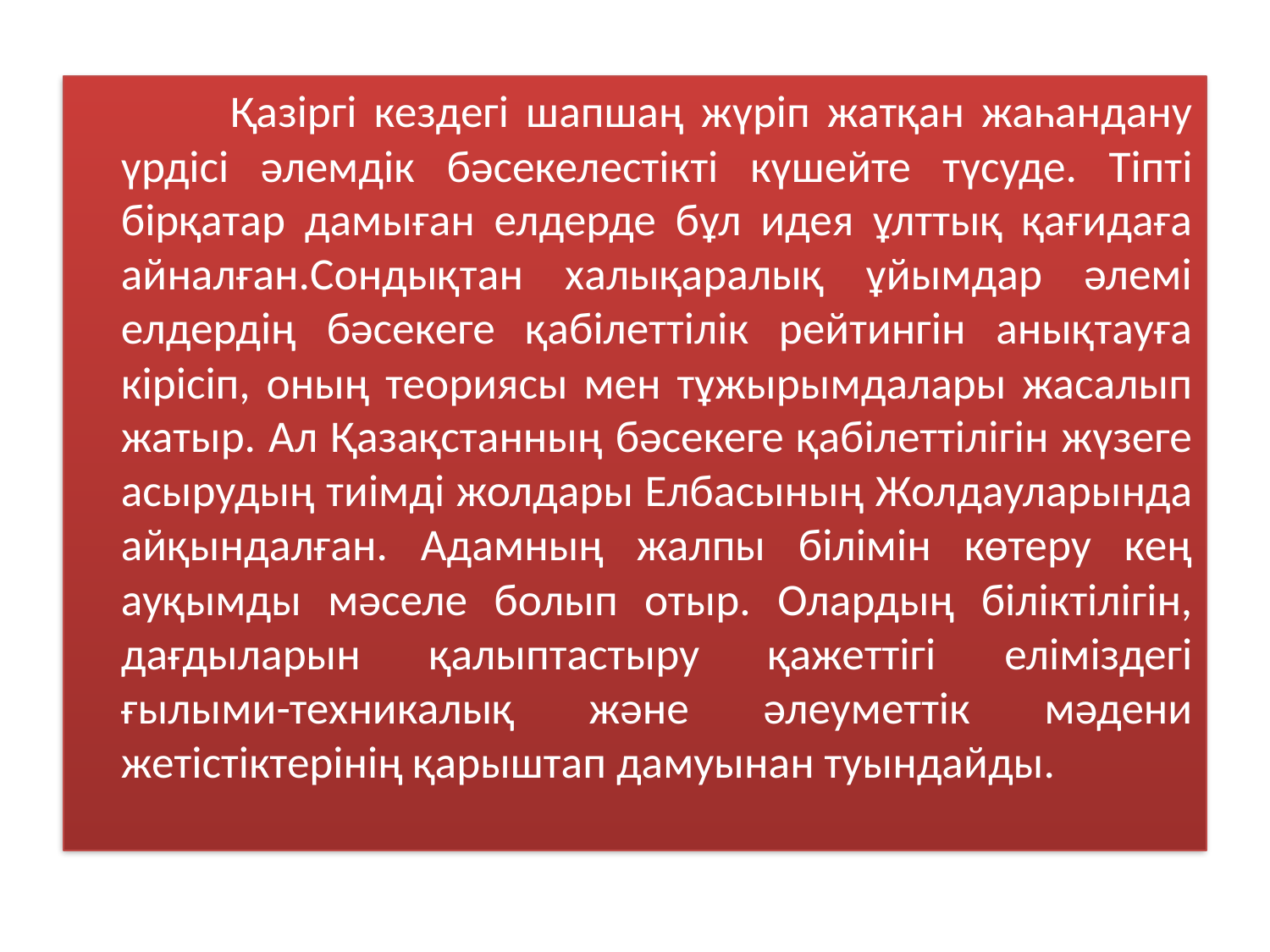

Қазіргі кездегі шапшаң жүріп жатқан жаһандану үрдісі әлемдік бәсекелестікті күшейте түсуде. Тіпті бірқатар дамыған елдерде бұл идея ұлттық қағидаға айналған.Сондықтан халықаралық ұйымдар әлемі елдердің бәсекеге қабілеттілік рейтингін анықтауға кірісіп, оның теориясы мен тұжырымдалары жасалып жатыр. Ал Қазақстанның бәсекеге қабілеттілігін жүзеге асырудың тиімді жолдары Елбасының Жолдауларында айқындалған. Адамның жалпы білімін көтеру кең ауқымды мәселе болып отыр. Олардың біліктілігін, дағдыларын қалыптастыру қажеттігі еліміздегі ғылыми-техникалық және әлеуметтік мәдени жетістіктерінің қарыштап дамуынан туындайды.